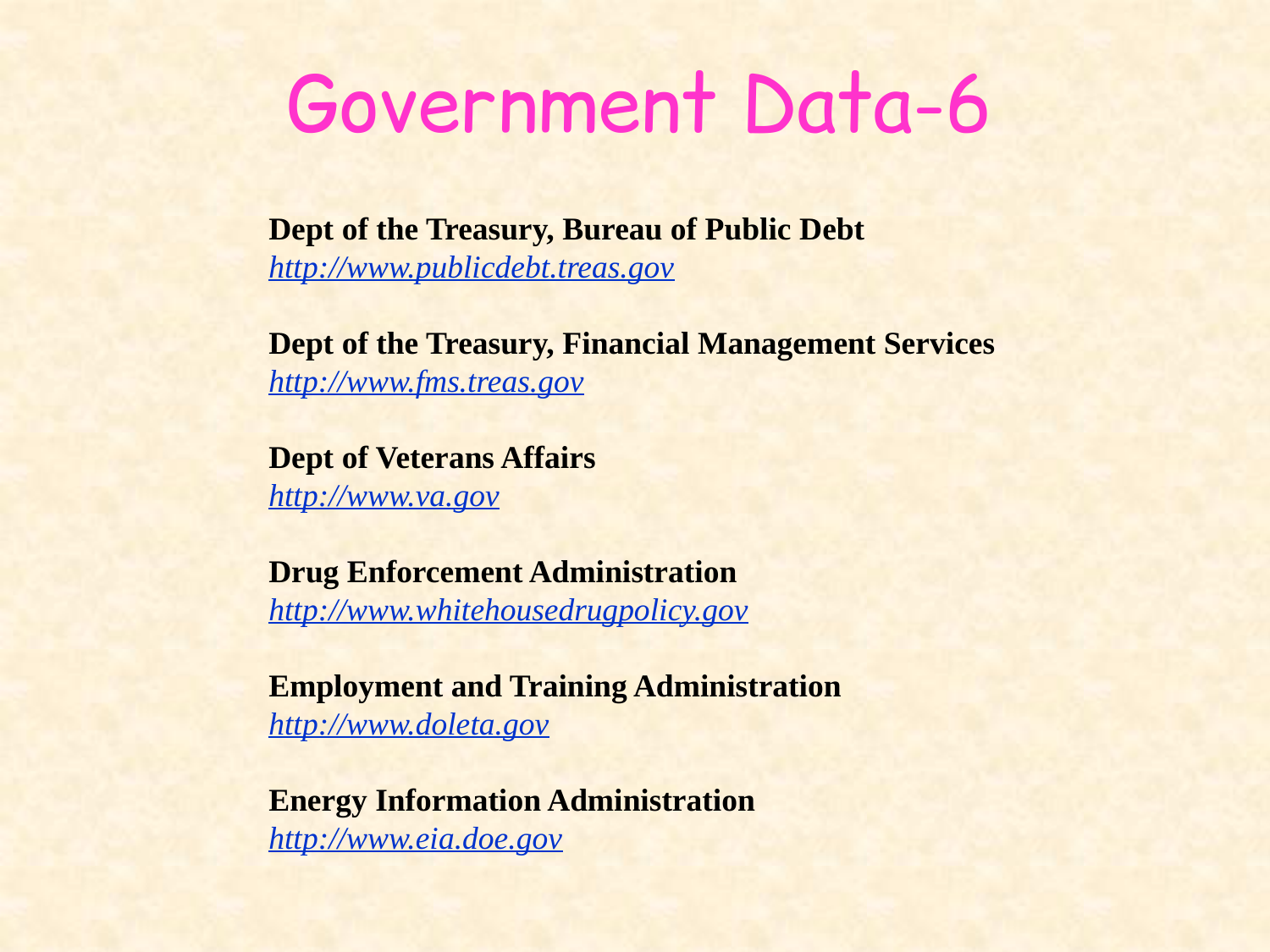

# Government Data-6
Dept of the Treasury, Bureau of Public Debt
http://www.publicdebt.treas.gov

Dept of the Treasury, Financial Management Services
http://www.fms.treas.gov

Dept of Veterans Affairs
http://www.va.gov

Drug Enforcement Administration
http://www.whitehousedrugpolicy.gov

Employment and Training Administration
http://www.doleta.gov

Energy Information Administration
http://www.eia.doe.gov